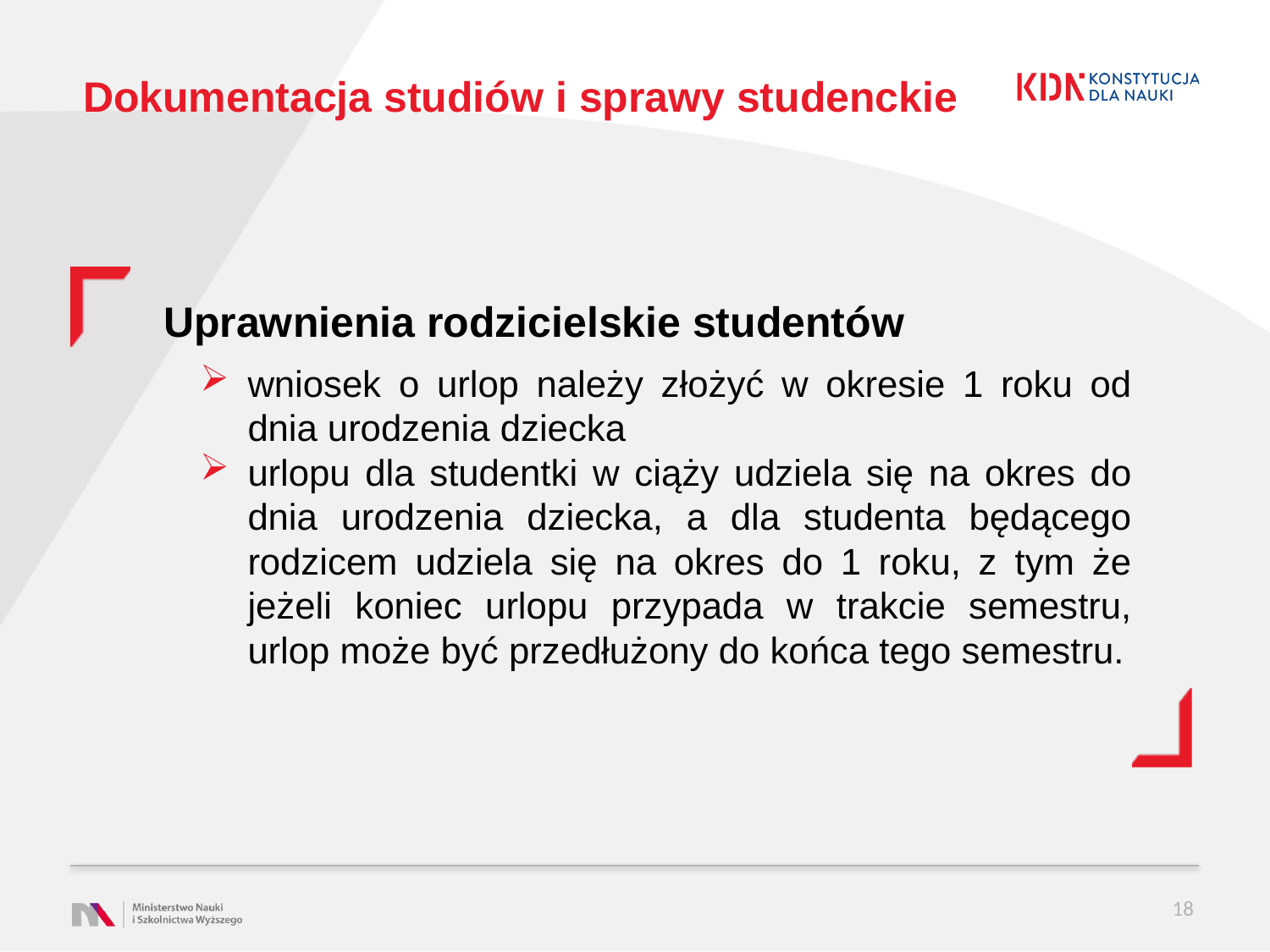

# Dokumentacja studiów i sprawy studenckie
Uprawnienia rodzicielskie studentów
wniosek o urlop należy złożyć w okresie 1 roku od dnia urodzenia dziecka
urlopu dla studentki w ciąży udziela się na okres do dnia urodzenia dziecka, a dla studenta będącego rodzicem udziela się na okres do 1 roku, z tym że jeżeli koniec urlopu przypada w trakcie semestru, urlop może być przedłużony do końca tego semestru.

18